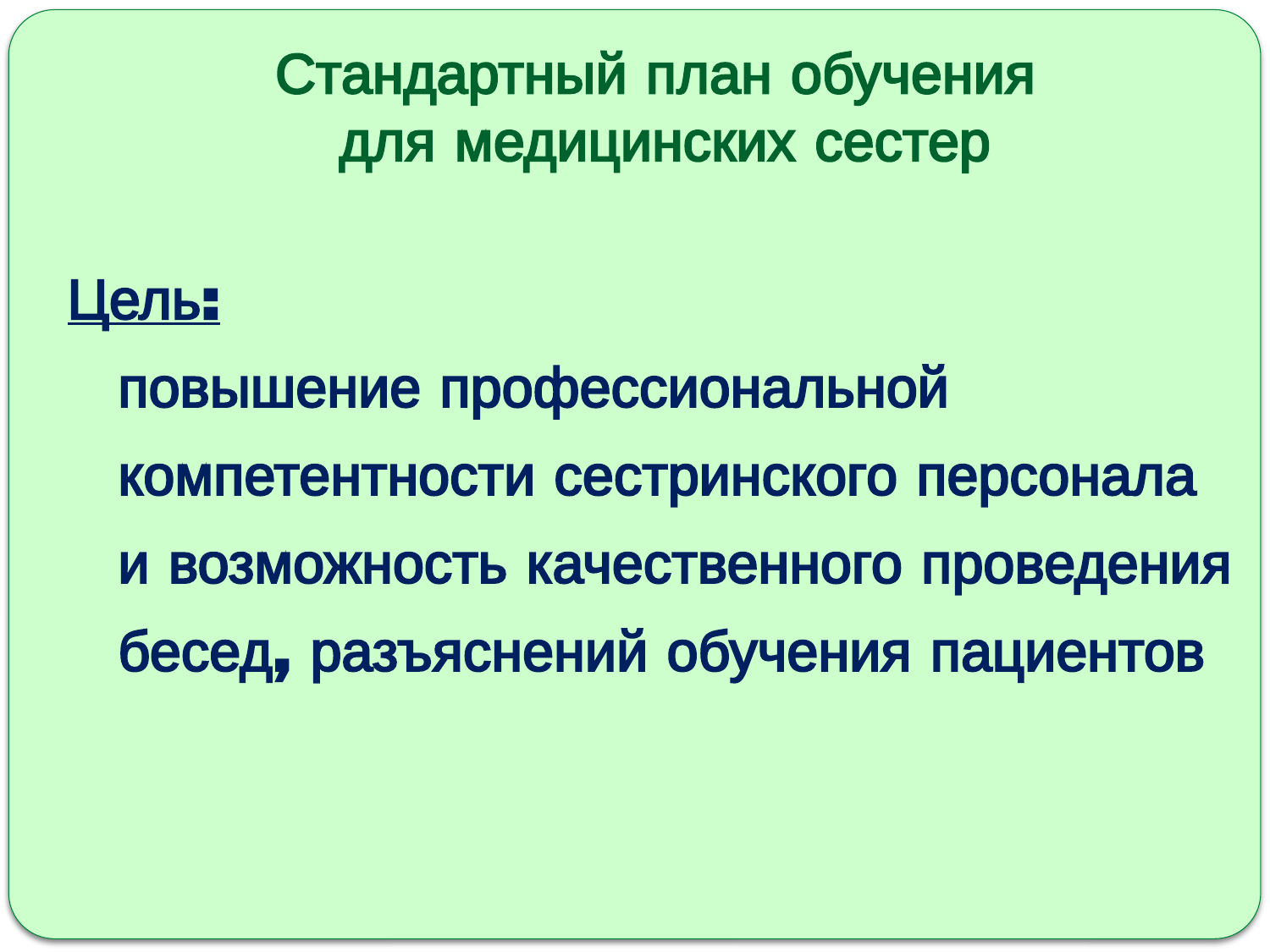

# Стандартный план обучения для медицинских сестер
Цель:
повышение профессиональной компетентности сестринского персонала и возможность качественного проведения бесед, разъяснений обучения пациентов